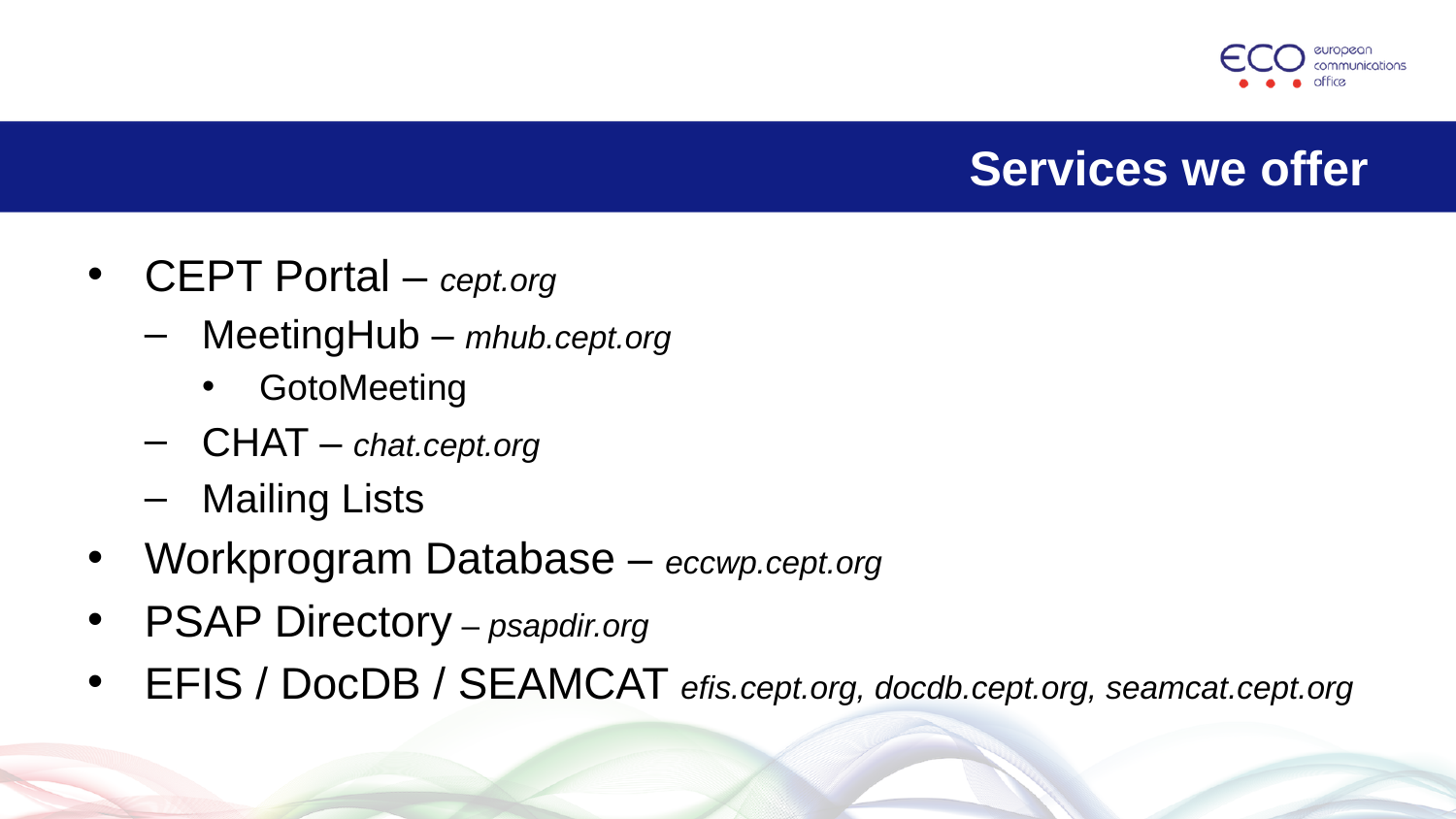

# Services we offer
CEPT Portal – cept.org
MeetingHub – mhub.cept.org
GotoMeeting
CHAT – chat.cept.org
Mailing Lists
Workprogram Database – eccwp.cept.org
PSAP Directory – psapdir.org
EFIS / DocDB / SEAMCAT efis.cept.org, docdb.cept.org, seamcat.cept.org